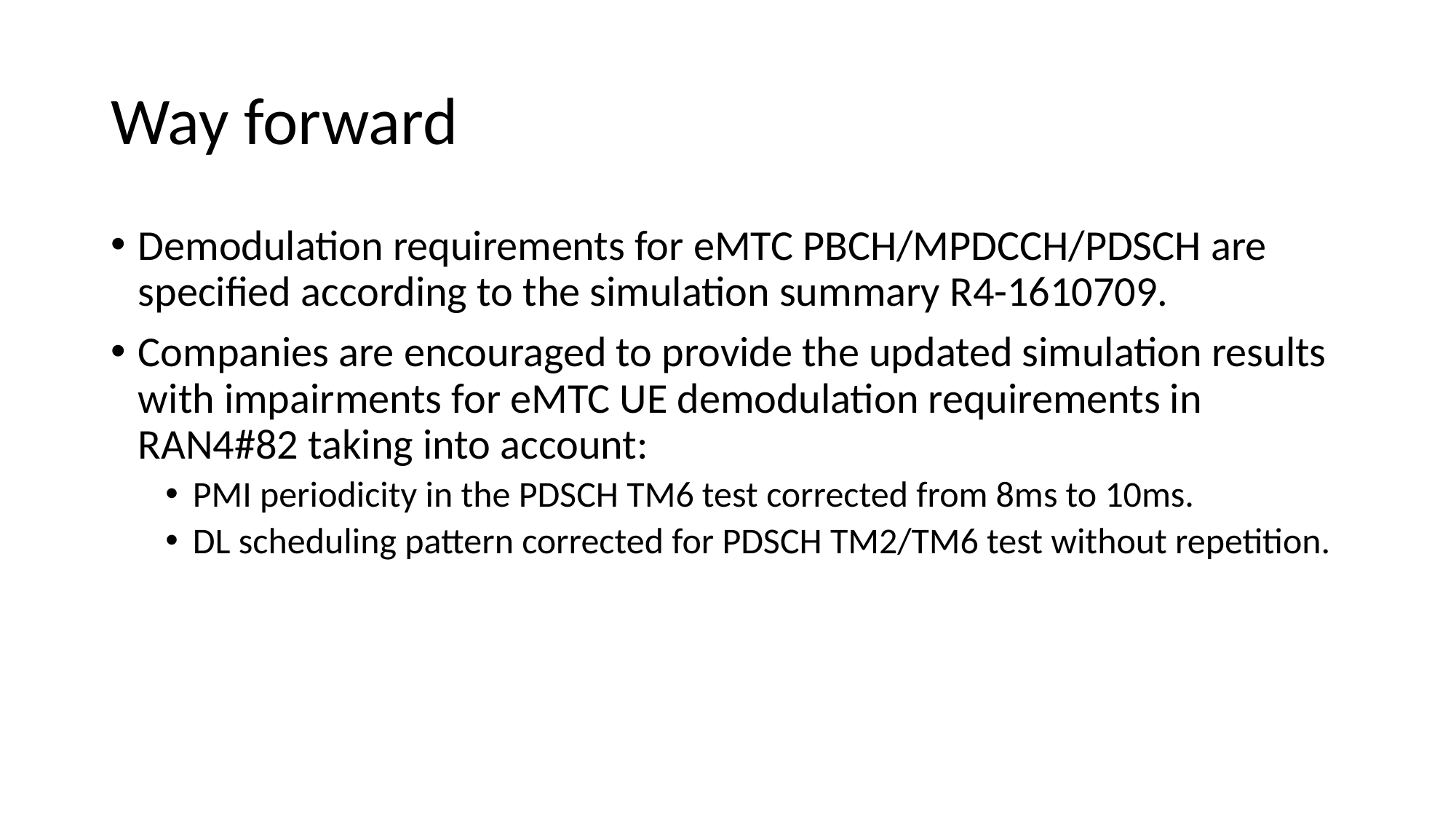

# Way forward
Demodulation requirements for eMTC PBCH/MPDCCH/PDSCH are specified according to the simulation summary R4-1610709.
Companies are encouraged to provide the updated simulation results with impairments for eMTC UE demodulation requirements in RAN4#82 taking into account:
PMI periodicity in the PDSCH TM6 test corrected from 8ms to 10ms.
DL scheduling pattern corrected for PDSCH TM2/TM6 test without repetition.